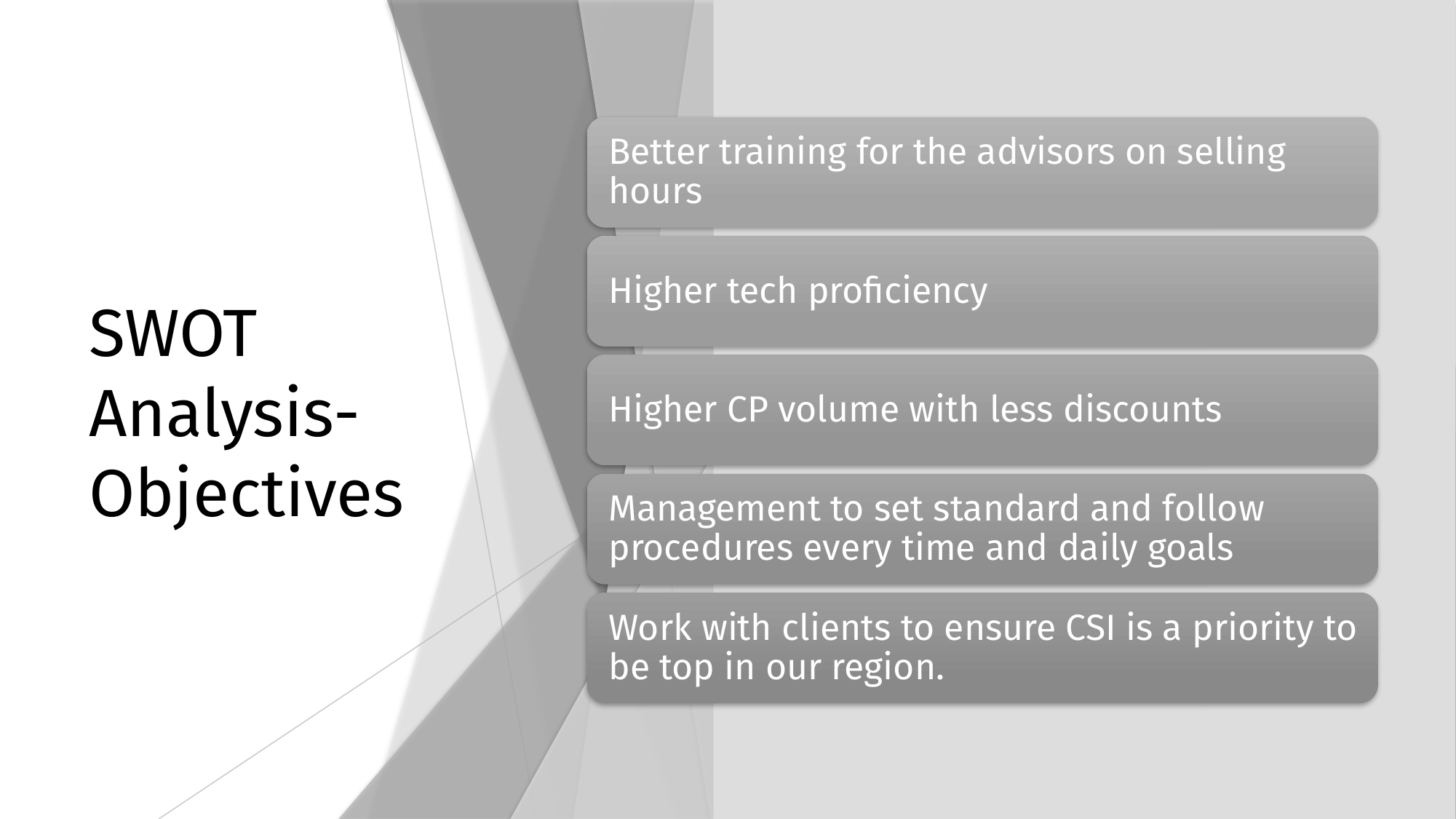

Better training for the advisors on selling hours
Higher tech proficiency
Higher CP volume with less discounts
Management to set standard and follow procedures every time and daily goals
Work with clients to ensure CSI is a priority to be top in our region.
# SWOT Analysis- Objectives